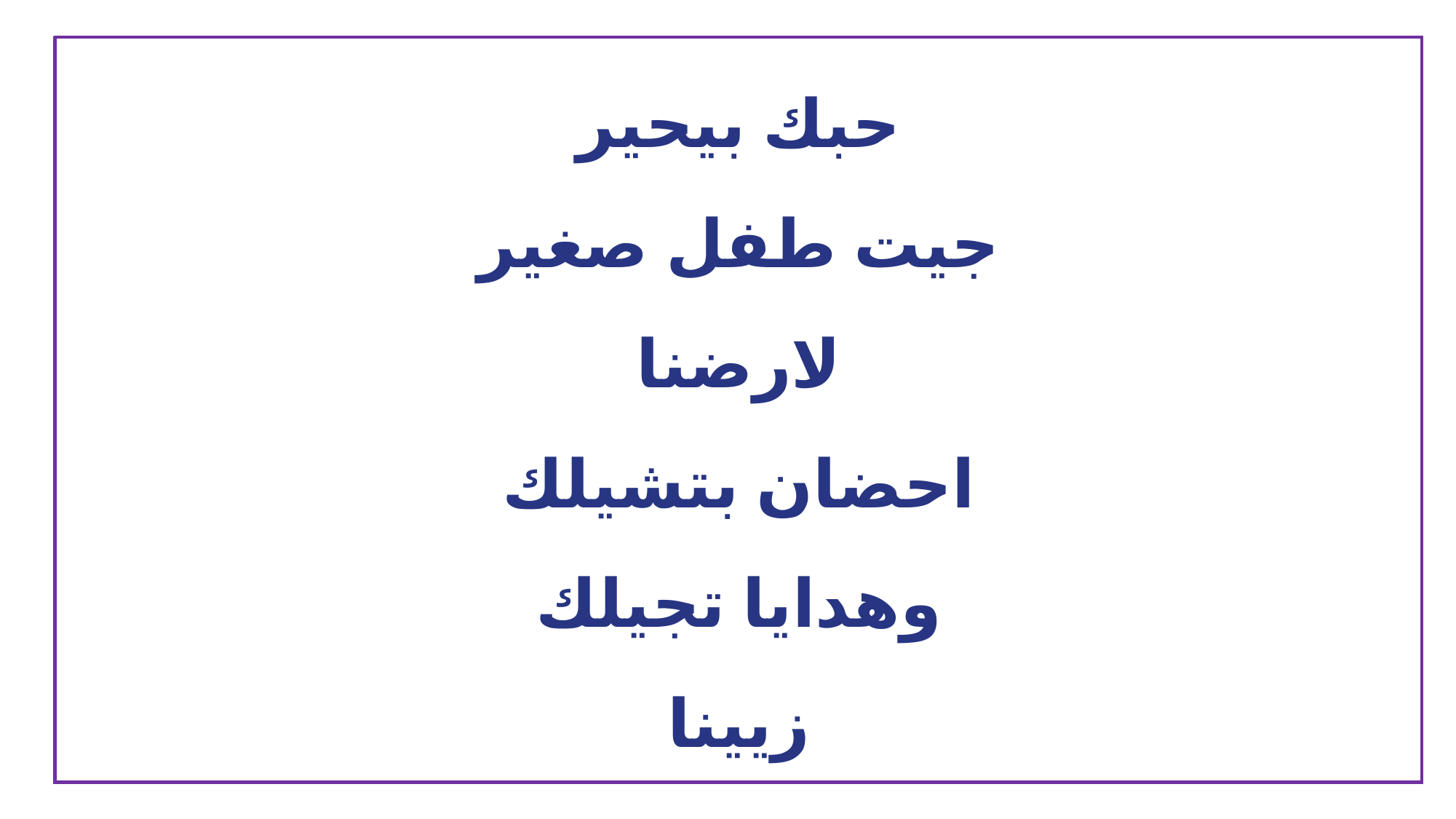

حبك بيحير
جيت طفل صغير
لارضنا
احضان بتشيلك
وهدايا تجيلك
زيينا